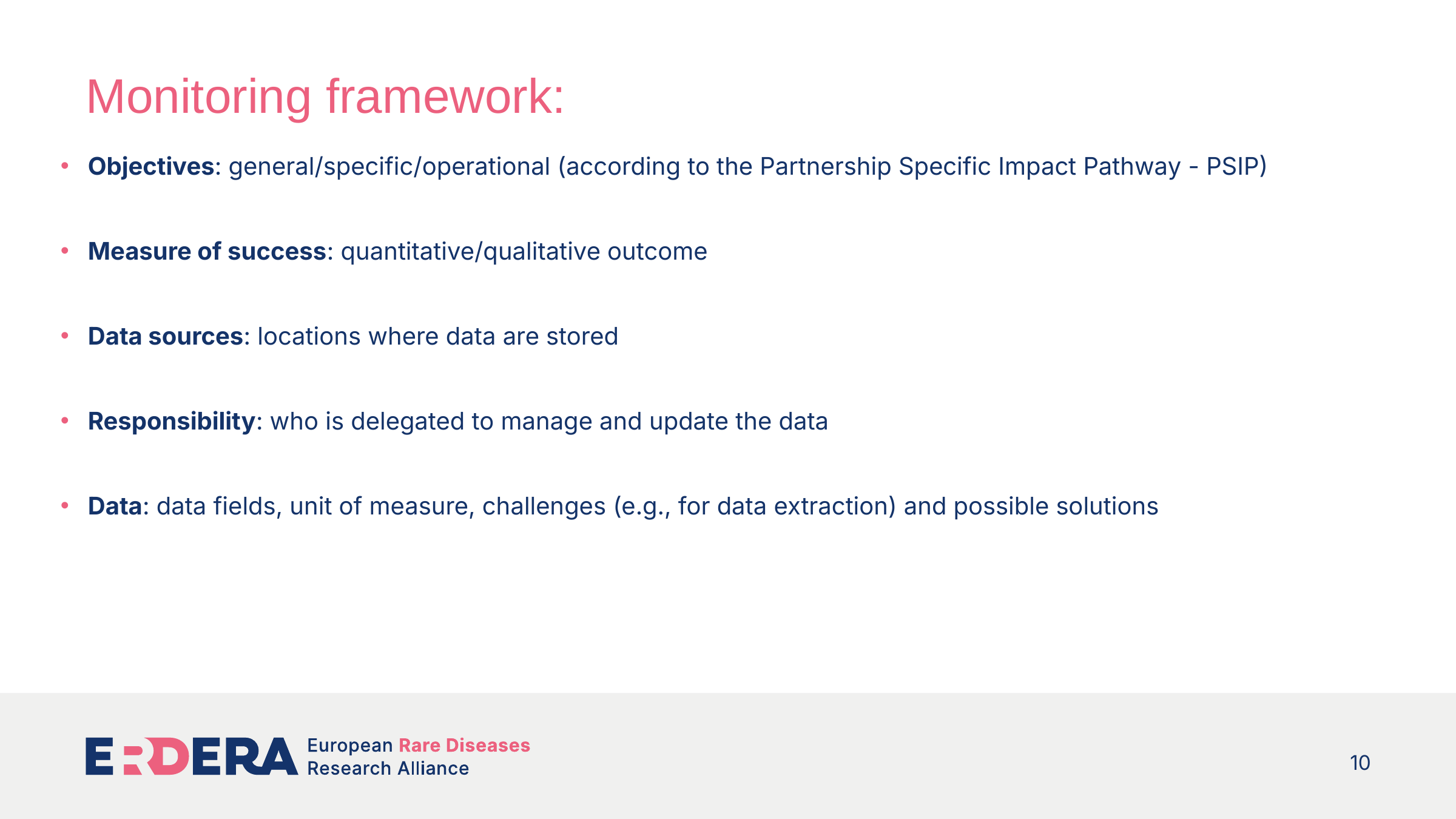

# Monitoring framework:
Objectives: general/specific/operational (according to the Partnership Specific Impact Pathway - PSIP)

Measure of success: quantitative/qualitative outcome

Data sources: locations where data are stored

Responsibility: who is delegated to manage and update the data

Data: data fields, unit of measure, challenges (e.g., for data extraction) and possible solutions

10